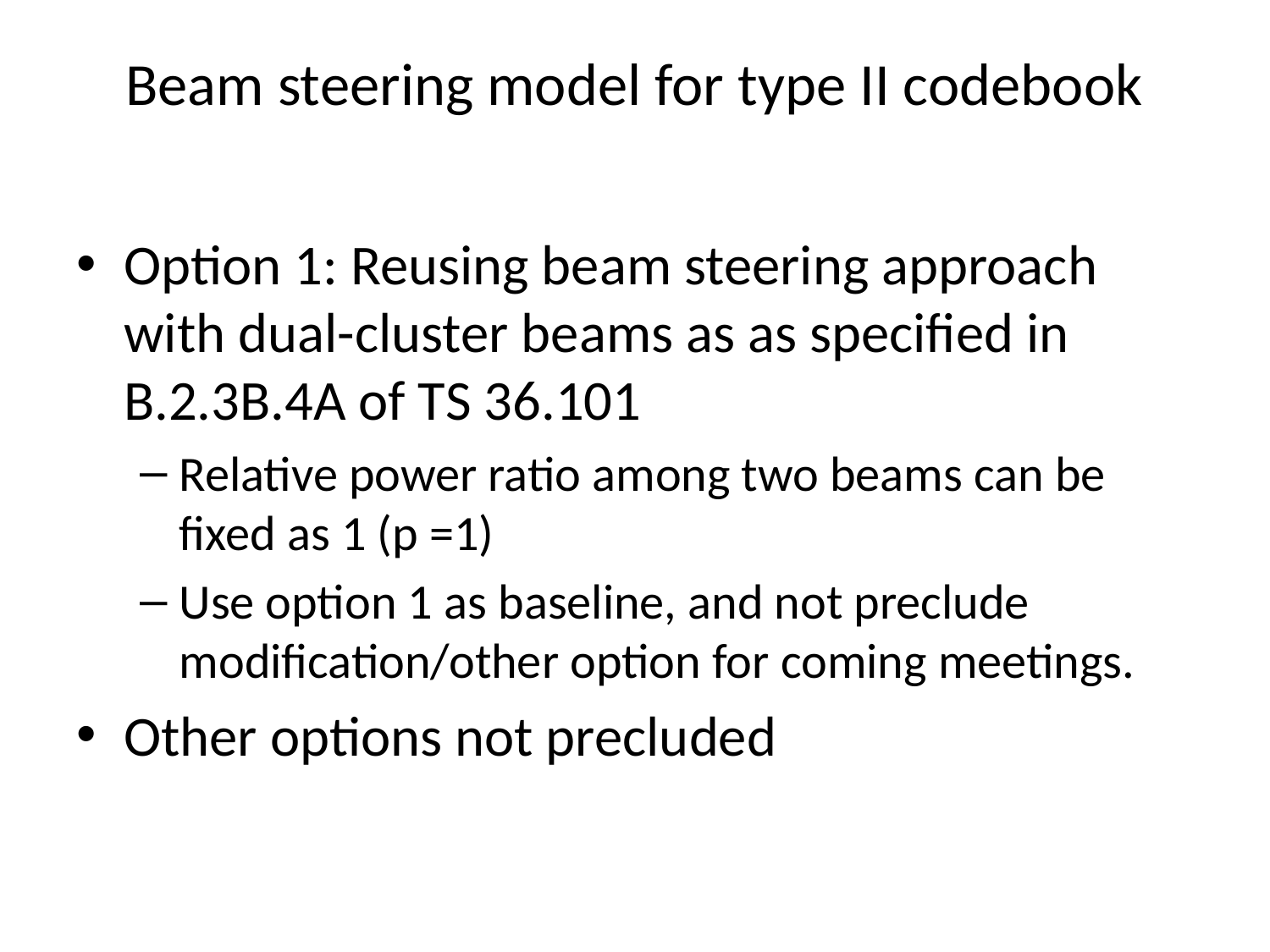

# Beam steering model for type II codebook
Option 1: Reusing beam steering approach with dual-cluster beams as as specified in B.2.3B.4A of TS 36.101
Relative power ratio among two beams can be fixed as 1 (p =1)
Use option 1 as baseline, and not preclude modification/other option for coming meetings.
Other options not precluded